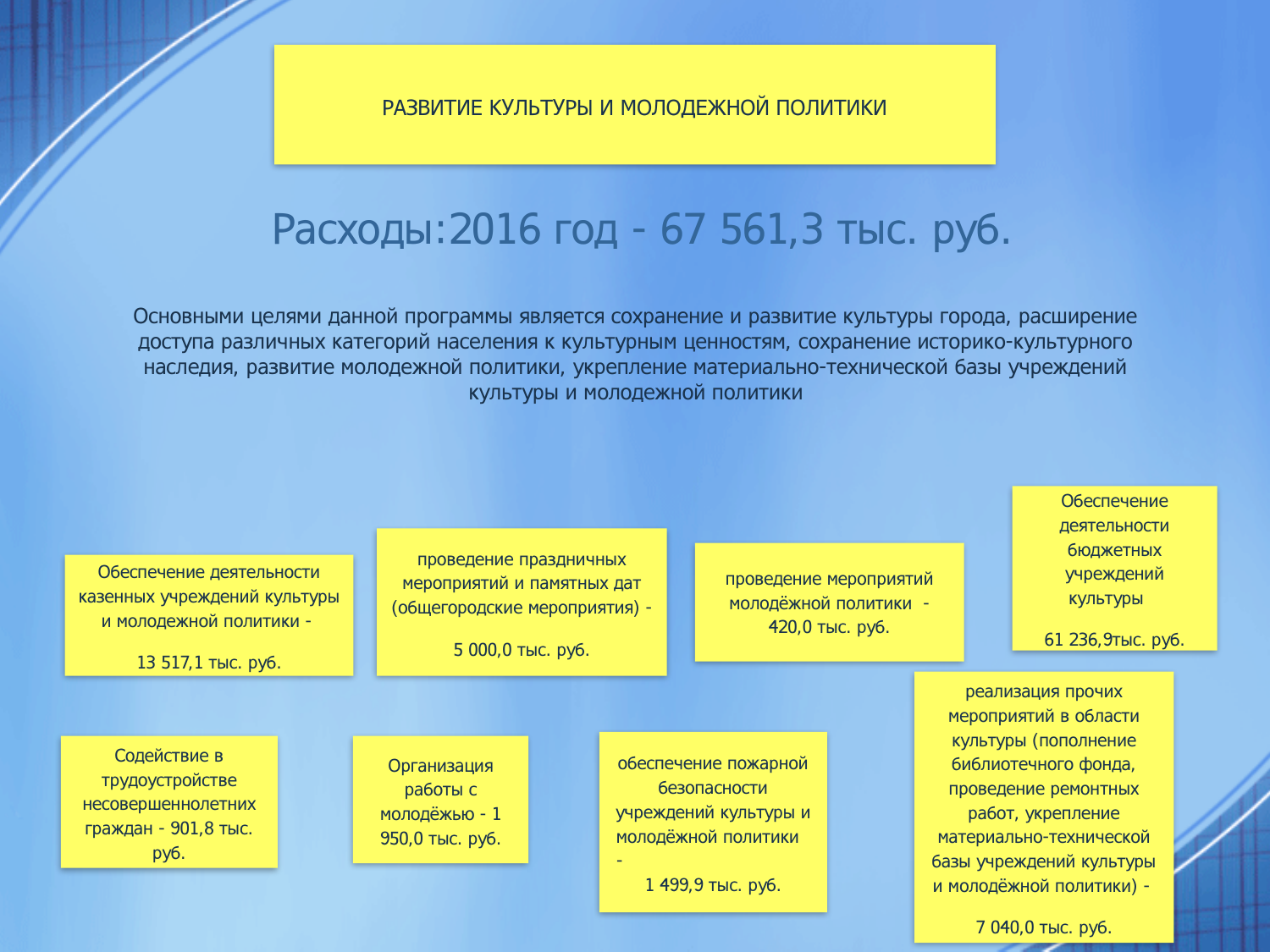

РАЗВИТИЕ КУЛЬТУРЫ И МОЛОДЕЖНОЙ ПОЛИТИКИ
Расходы:2016 год - 67 561,3 тыс. руб.
Основными целями данной программы является сохранение и развитие культуры города, расширение доступа различных категорий населения к культурным ценностям, сохранение историко-культурного наследия, развитие молодежной политики, укрепление материально-технической базы учреждений культуры и молодежной политики
Обеспечение деятельности бюджетных учреждений культуры
61 236,9тыс. руб.
проведение праздничных мероприятий и памятных дат (общегородские мероприятия) -
5 000,0 тыс. руб.

проведение мероприятий молодёжной политики  - 420,0 тыс. руб.

Обеспечение деятельности казенных учреждений культуры и молодежной политики -
13 517,1 тыс. руб.
реализация прочих мероприятий в области культуры (пополнение библиотечного фонда, проведение ремонтных работ, укрепление материально-технической базы учреждений культуры и молодёжной политики) -
7 040,0 тыс. руб.
обеспечение пожарной безопасности учреждений культуры и молодёжной политики   -                                   1 499,9 тыс. руб.
Содействие в трудоустройстве несовершеннолетних граждан - 901,8 тыс. руб.
Организация работы с молодёжью - 1 950,0 тыс. руб.